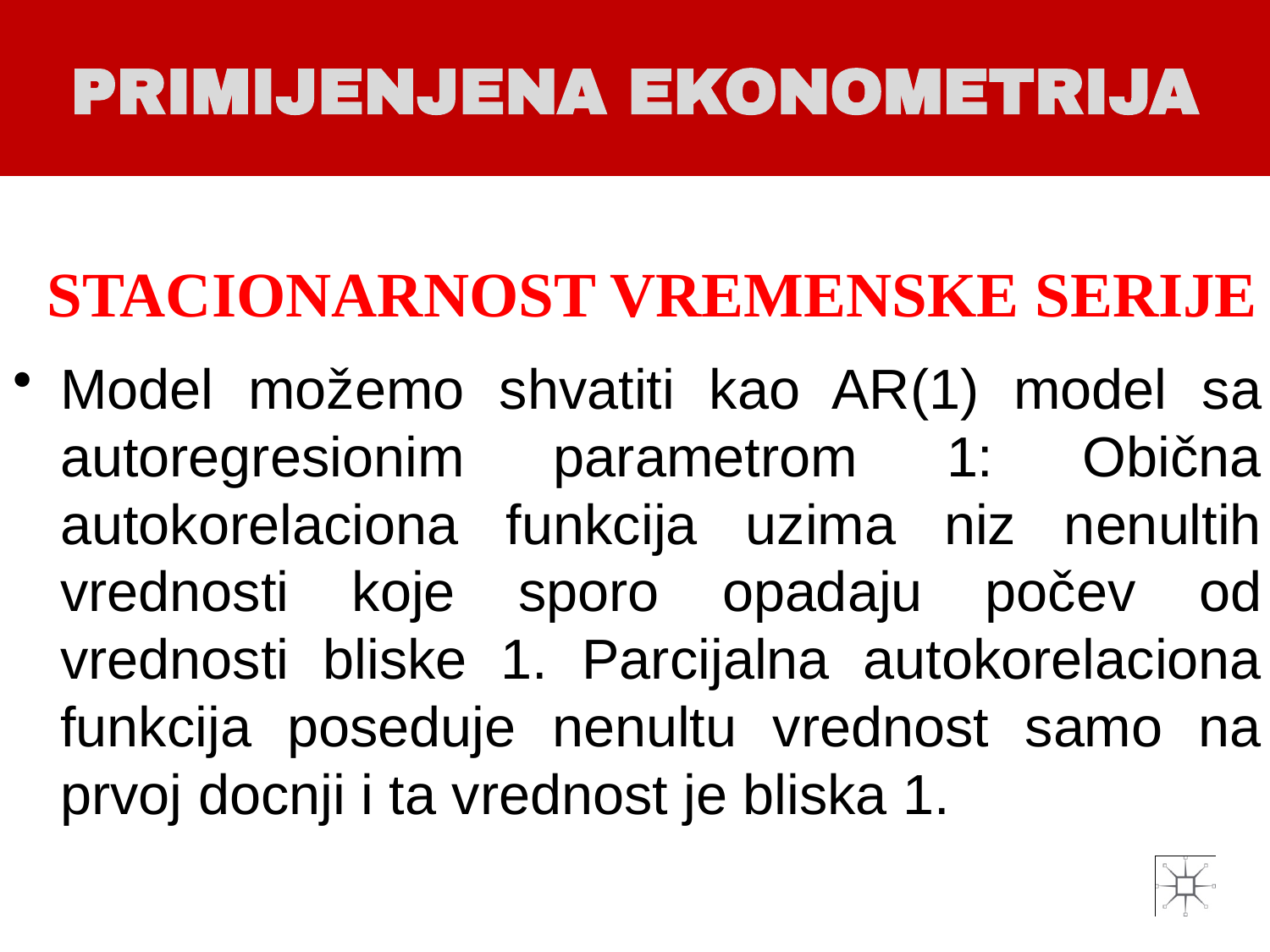

PRIMIJENJENA EKONOMETRIJA
# STACIONARNOST VREMENSKE SERIJE
Model možemo shvatiti kao AR(1) model sa autoregresionim parametrom 1: Obična autokorelaciona funkcija uzima niz nenultih vrednosti koje sporo opadaju počev od vrednosti bliske 1. Parcijalna autokorelaciona funkcija poseduje nenultu vrednost samo na prvoj docnji i ta vrednost je bliska 1.